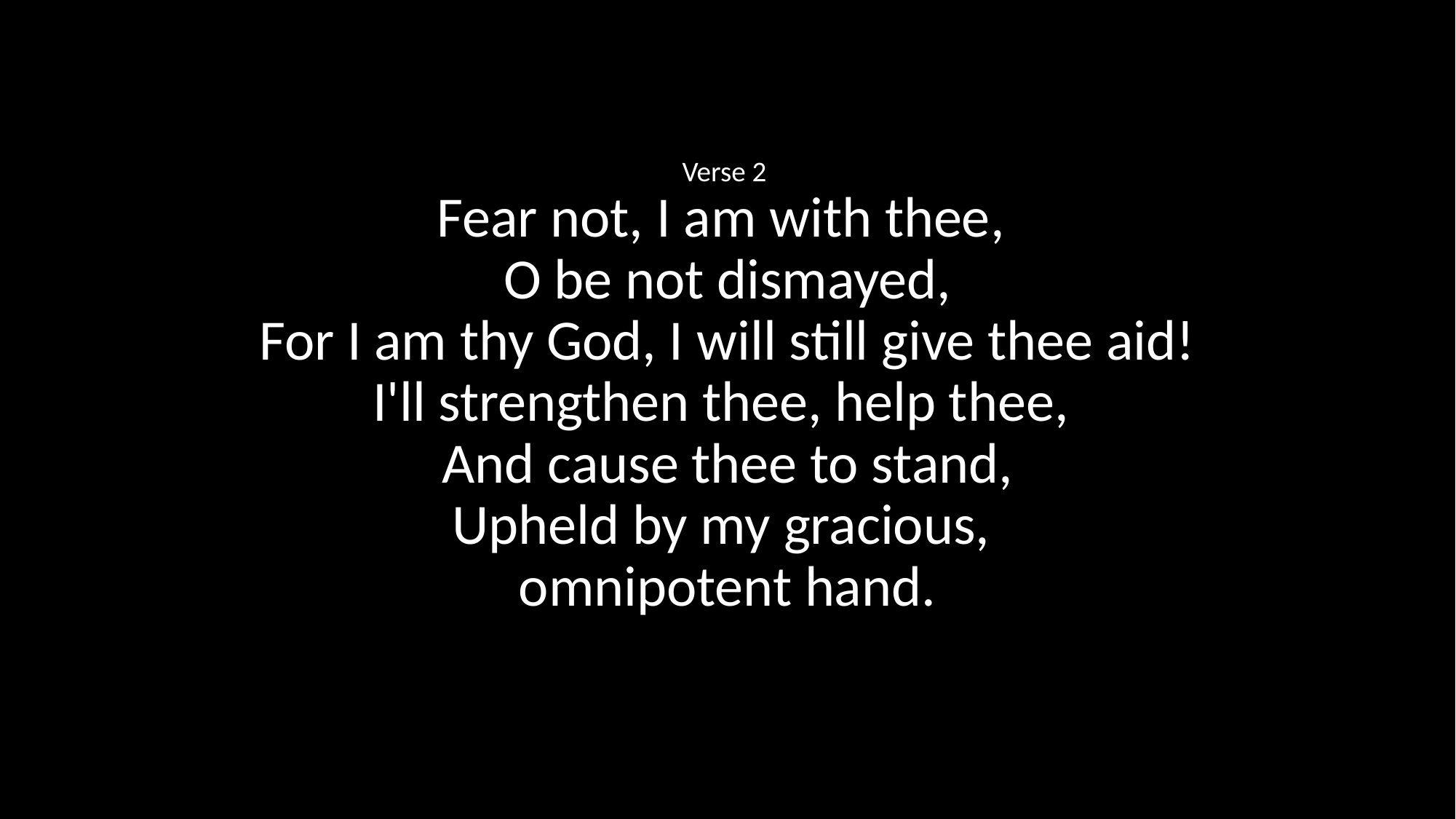

Verse 2
Fear not, I am with thee,
O be not dismayed,
For I am thy God, I will still give thee aid!
I'll strengthen thee, help thee,
And cause thee to stand,
Upheld by my gracious,
omnipotent hand.